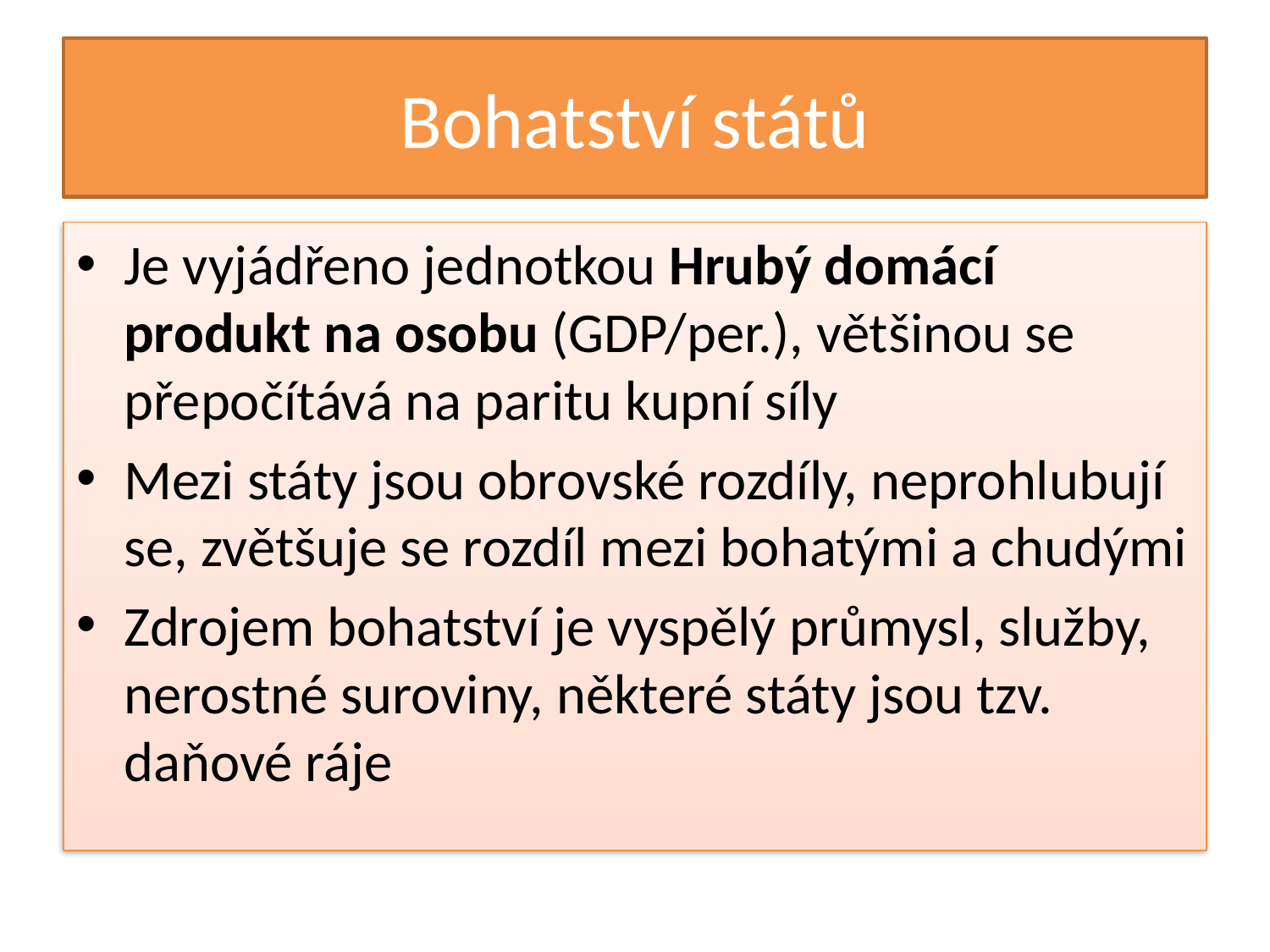

# Bohatství států
Je vyjádřeno jednotkou Hrubý domácí produkt na osobu (GDP/per.), většinou se přepočítává na paritu kupní síly
Mezi státy jsou obrovské rozdíly, neprohlubují se, zvětšuje se rozdíl mezi bohatými a chudými
Zdrojem bohatství je vyspělý průmysl, služby, nerostné suroviny, některé státy jsou tzv. daňové ráje